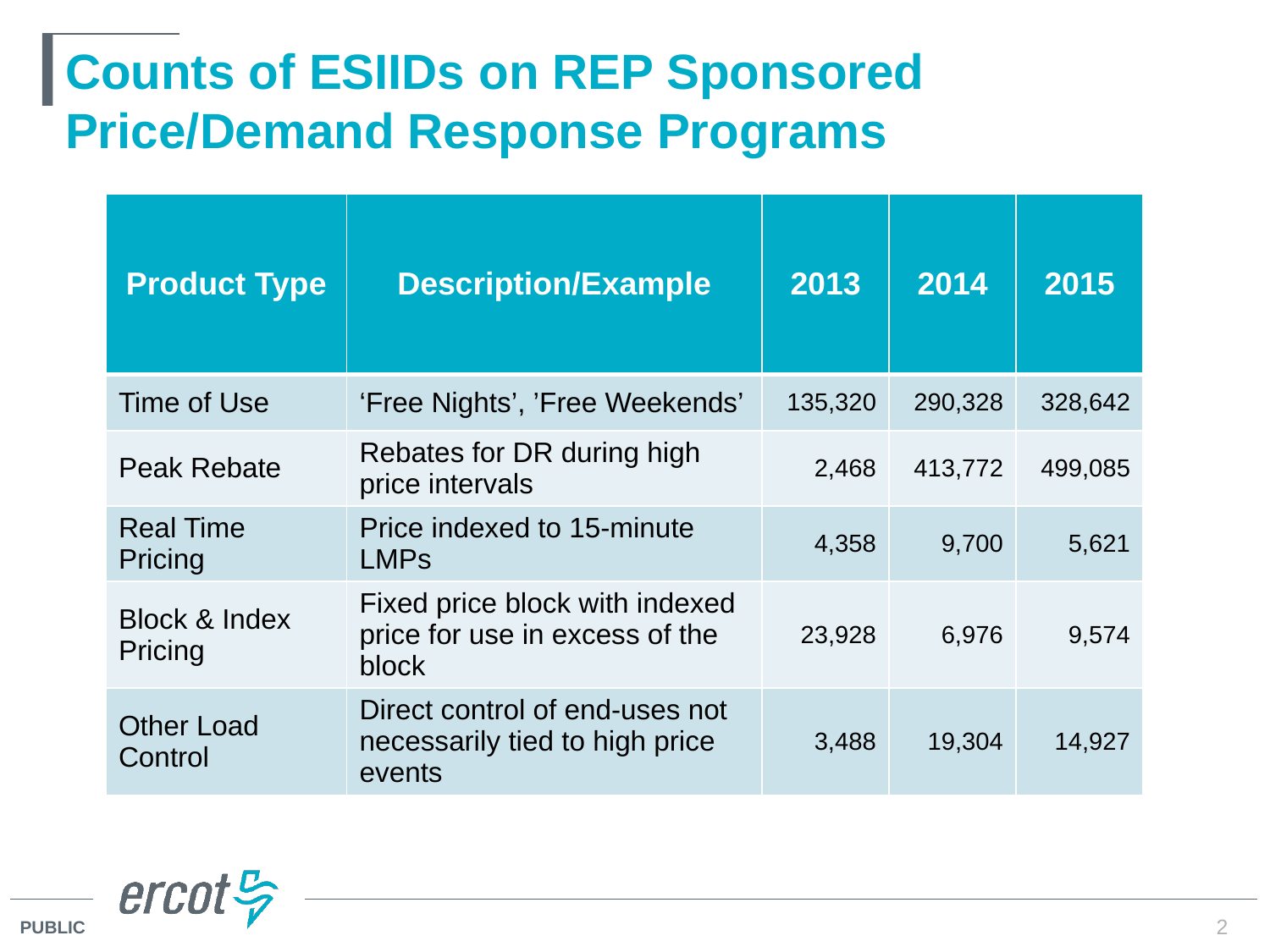

# Counts of ESIIDs on REP Sponsored Price/Demand Response Programs
| Product Type | Description/Example | 2013 | 2014 | 2015 |
| --- | --- | --- | --- | --- |
| Time of Use | ‘Free Nights’, ’Free Weekends’ | 135,320 | 290,328 | 328,642 |
| Peak Rebate | Rebates for DR during high price intervals | 2,468 | 413,772 | 499,085 |
| Real Time Pricing | Price indexed to 15-minute LMPs | 4,358 | 9,700 | 5,621 |
| Block & Index Pricing | Fixed price block with indexed price for use in excess of the block | 23,928 | 6,976 | 9,574 |
| Other Load Control | Direct control of end-uses not necessarily tied to high price events | 3,488 | 19,304 | 14,927 |
2